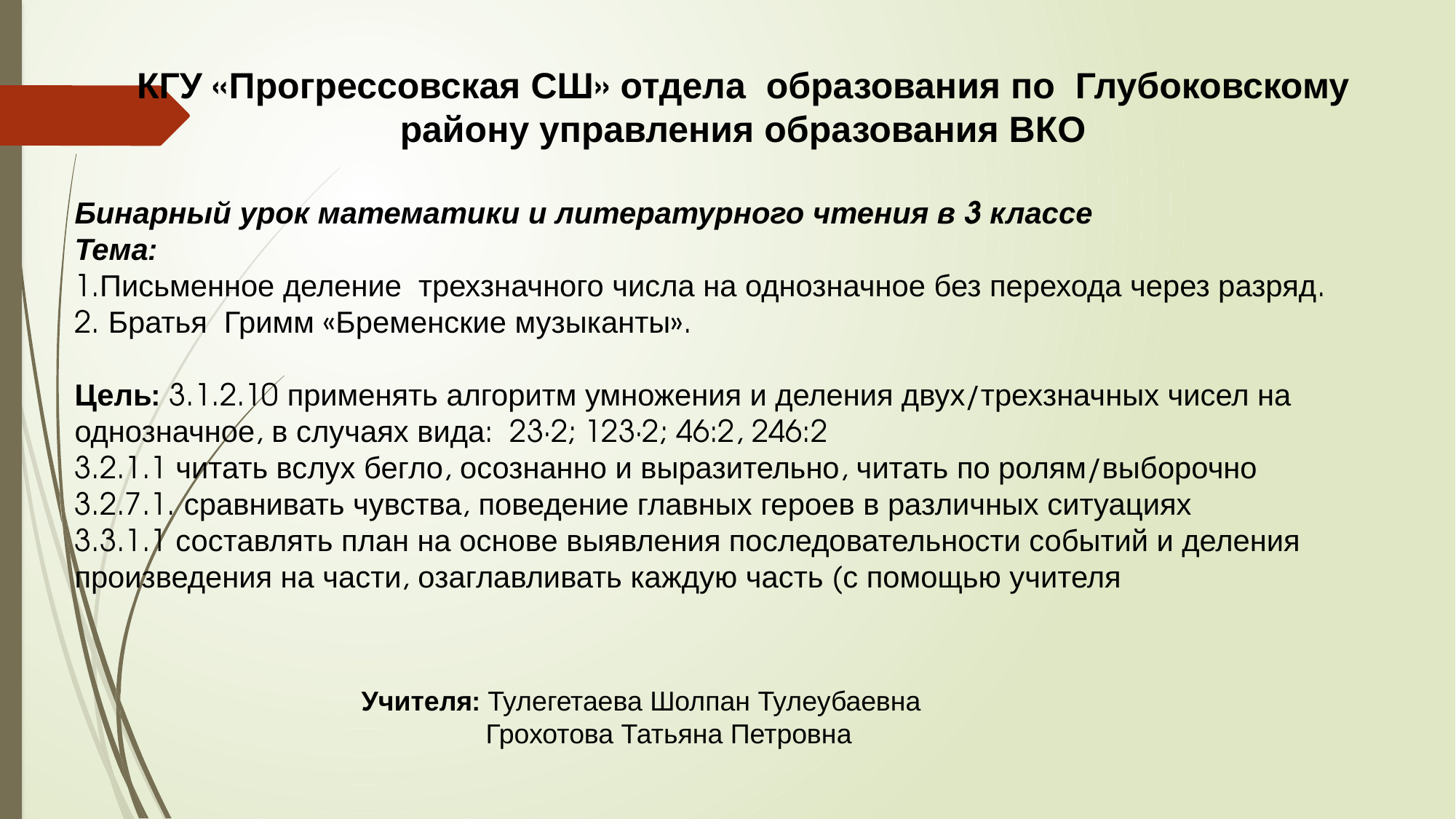

КГУ «Прогрессовская СШ» отдела  образования по  Глубоковскому району управления образования ВКО

Бинарный урок математики и литературного чтения в 3 классе
Тема:
1.Письменное деление  трехзначного числа на однозначное без перехода через разряд.
2. Братья  Гримм «Бременские музыканты».

Цель: 3.1.2.10 применять алгоритм умножения и деления двух/трехзначных чисел на однозначное, в случаях вида:  23·2; 123·2; 46:2, 246:2
3.2.1.1 читать вслух бегло, осознанно и выразительно, читать по ролям/выборочно
3.2.7.1. сравнивать чувства, поведение главных героев в различных ситуациях
3.3.1.1 составлять план на основе выявления последовательности событий и деления произведения на части, озаглавливать каждую часть (с помощью учителя

Учителя: Тулегетаева Шолпан Тулеубаевна
	  Грохотова Татьяна Петровна